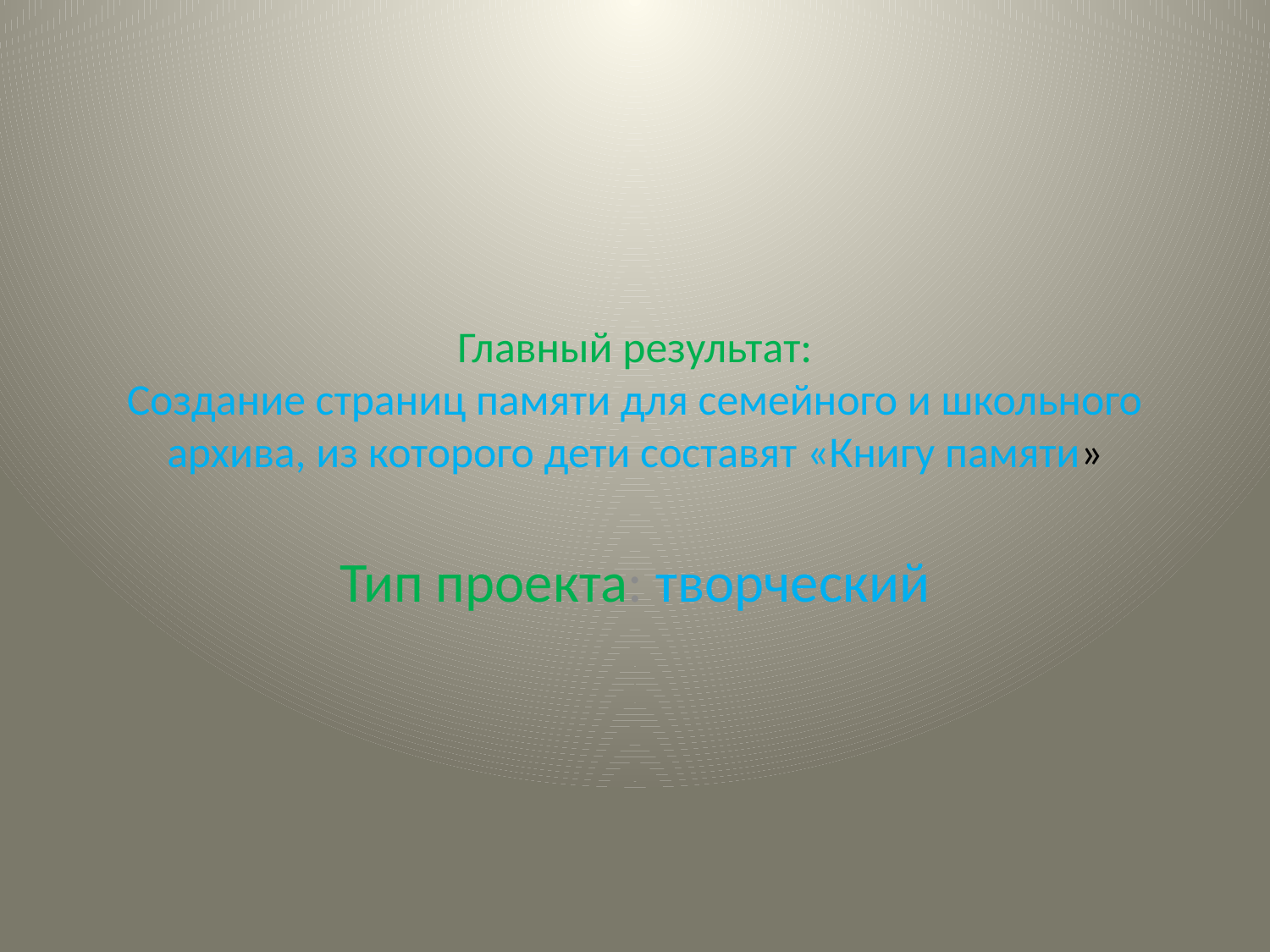

# Главный результат: Создание страниц памяти для семейного и школьного архива, из которого дети составят «Книгу памяти»
Тип проекта: творческий